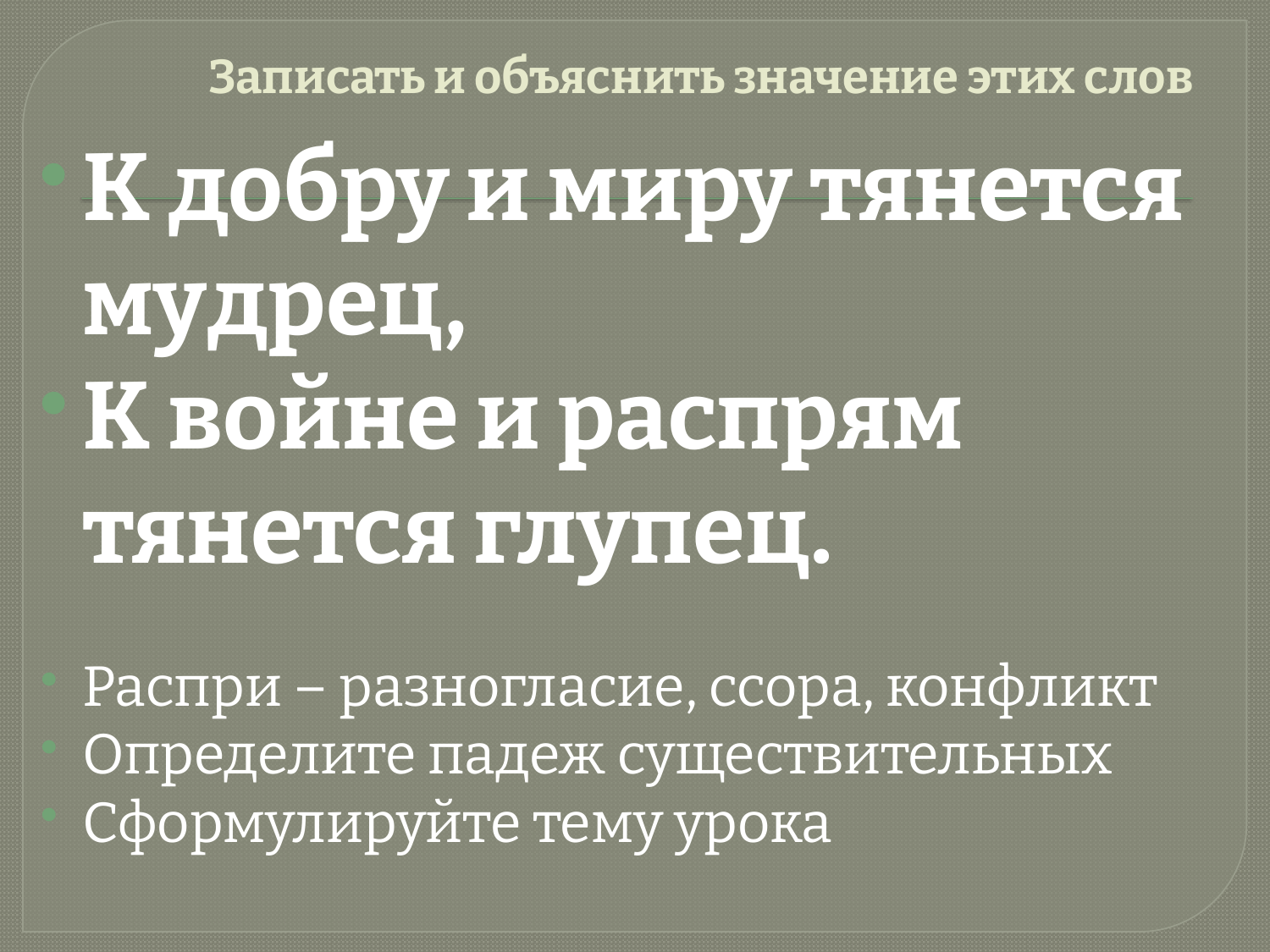

# Записать и объяснить значение этих слов
К добру и миру тянется мудрец,
К войне и распрям тянется глупец.

Распри – разногласие, ссора, конфликт
Определите падеж существительных
Сформулируйте тему урока